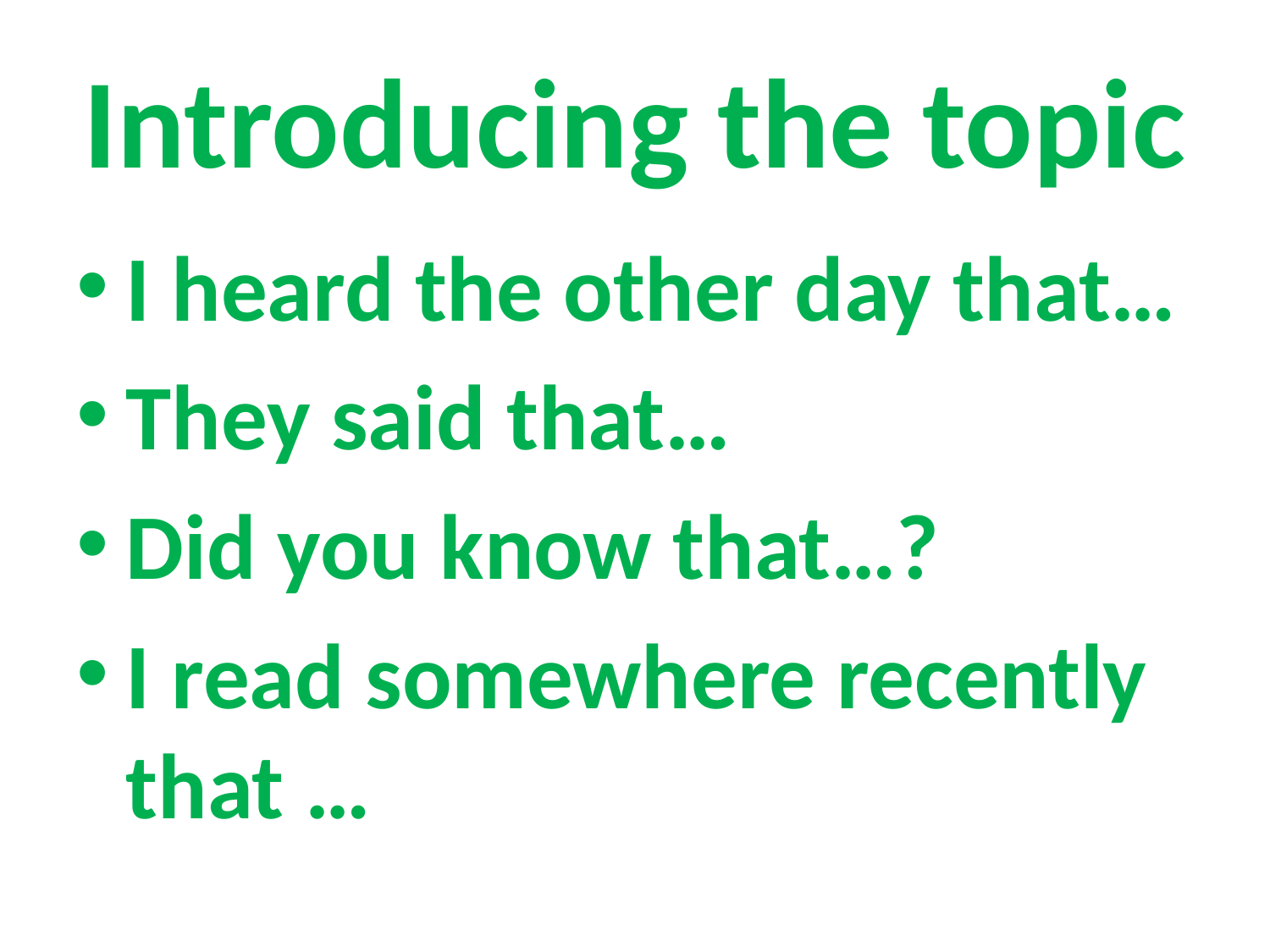

# Introducing the topic
I heard the other day that…
They said that…
Did you know that…?
I read somewhere recently that …